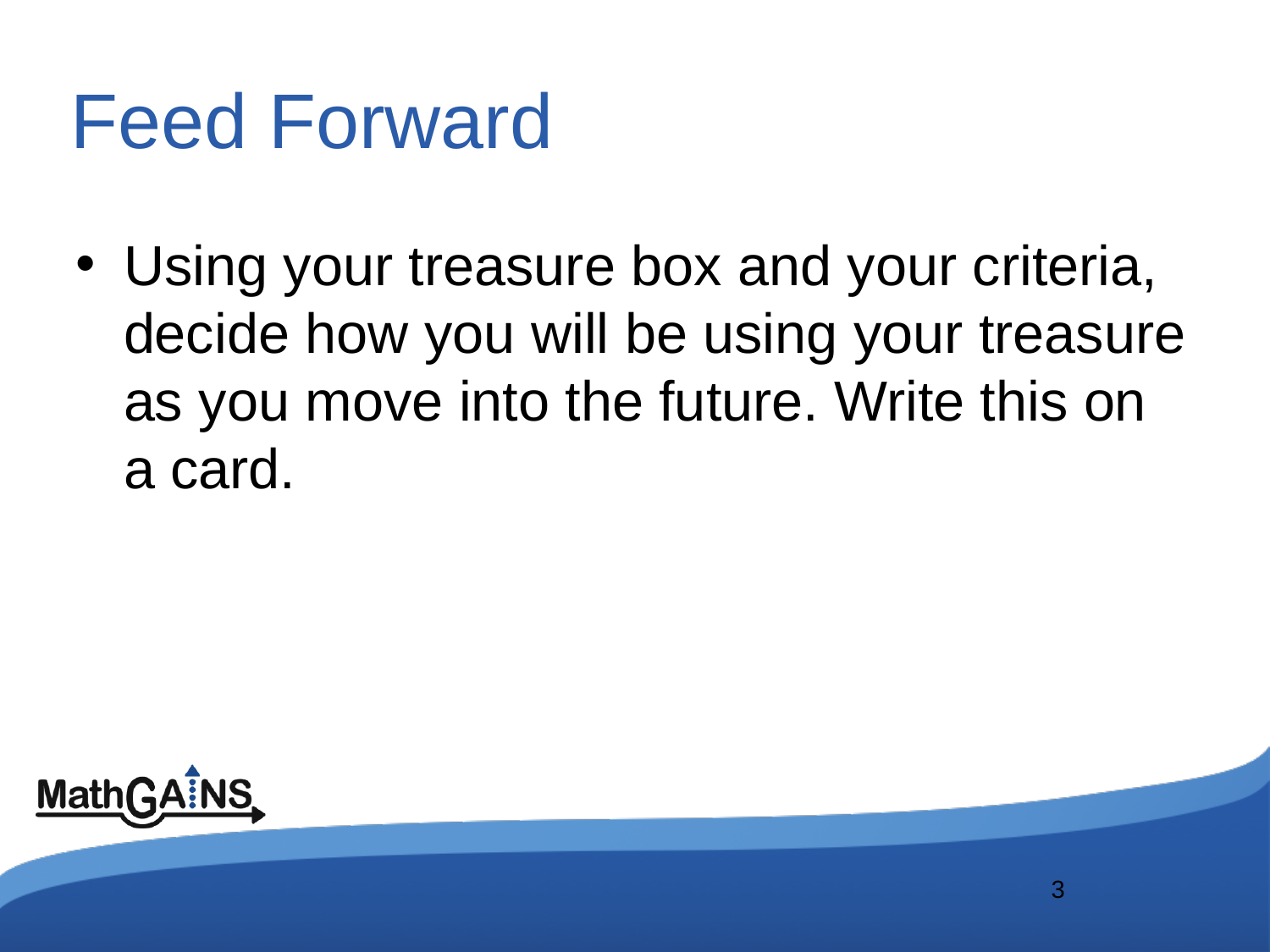

# Feed Forward
Using your treasure box and your criteria, decide how you will be using your treasure as you move into the future. Write this on a card.

3